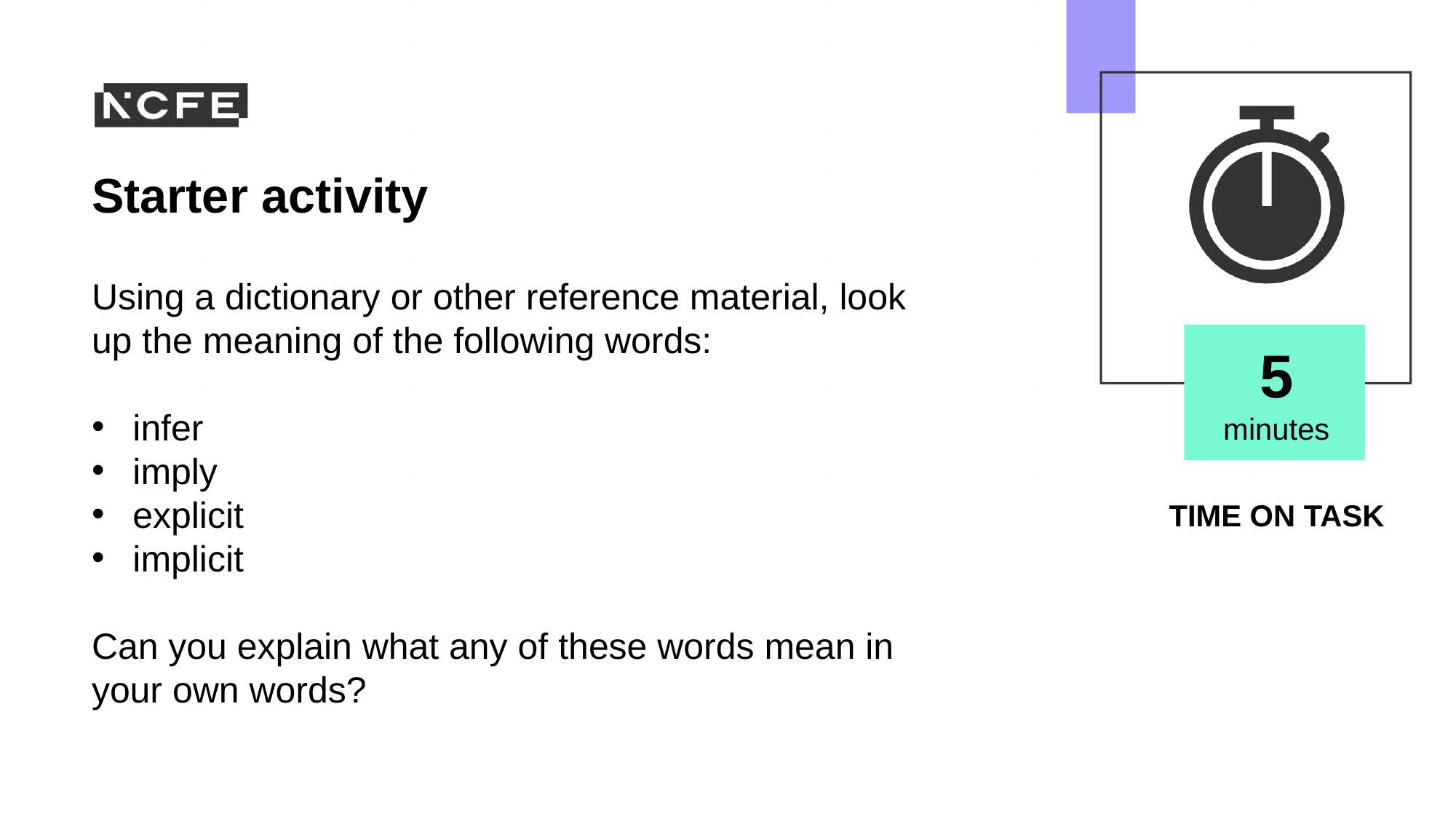

# Starter activity
Using a dictionary or other reference material, look up the meaning of the following words:

infer
imply
explicit
implicit

Can you explain what any of these words mean in your own words?
5 minutes